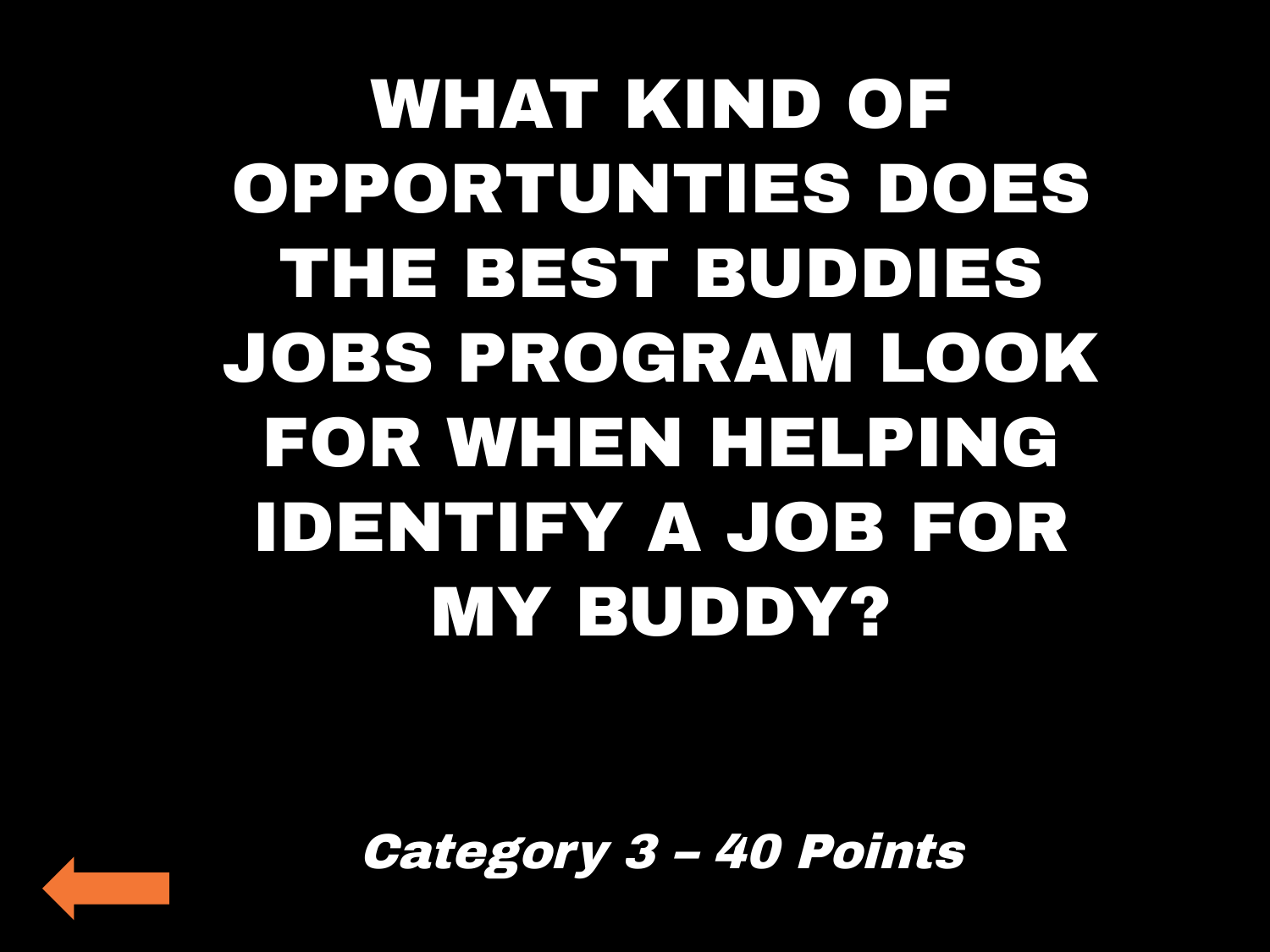

WHAT KIND OF OPPORTUNTIES DOES THE BEST BUDDIES JOBS PROGRAM LOOK FOR WHEN HELPING IDENTIFY A JOB FOR MY BUDDY?

Category 3 – 40 Points